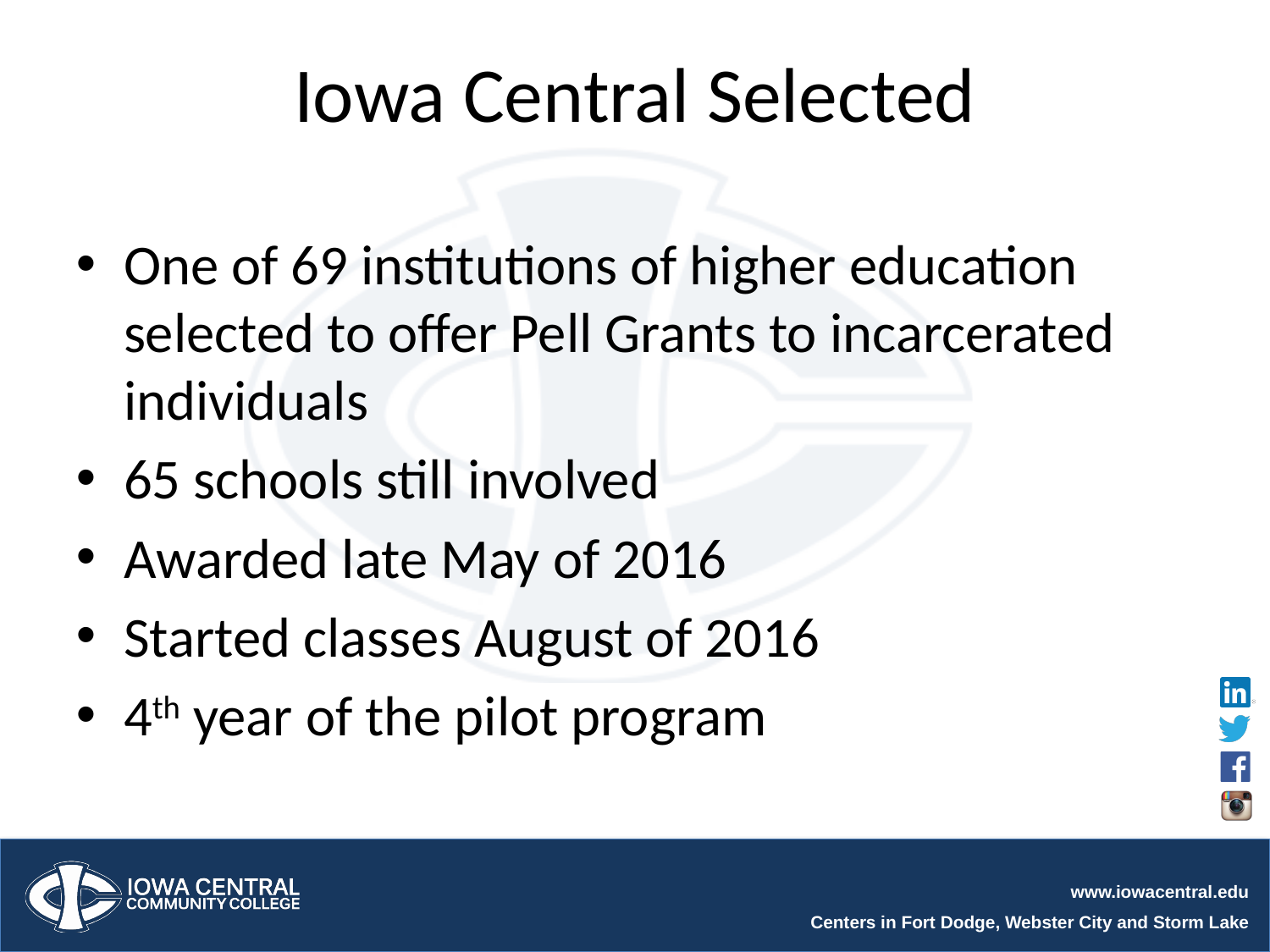

# Iowa Central Selected
One of 69 institutions of higher education selected to offer Pell Grants to incarcerated individuals
65 schools still involved
Awarded late May of 2016
Started classes August of 2016
4th year of the pilot program